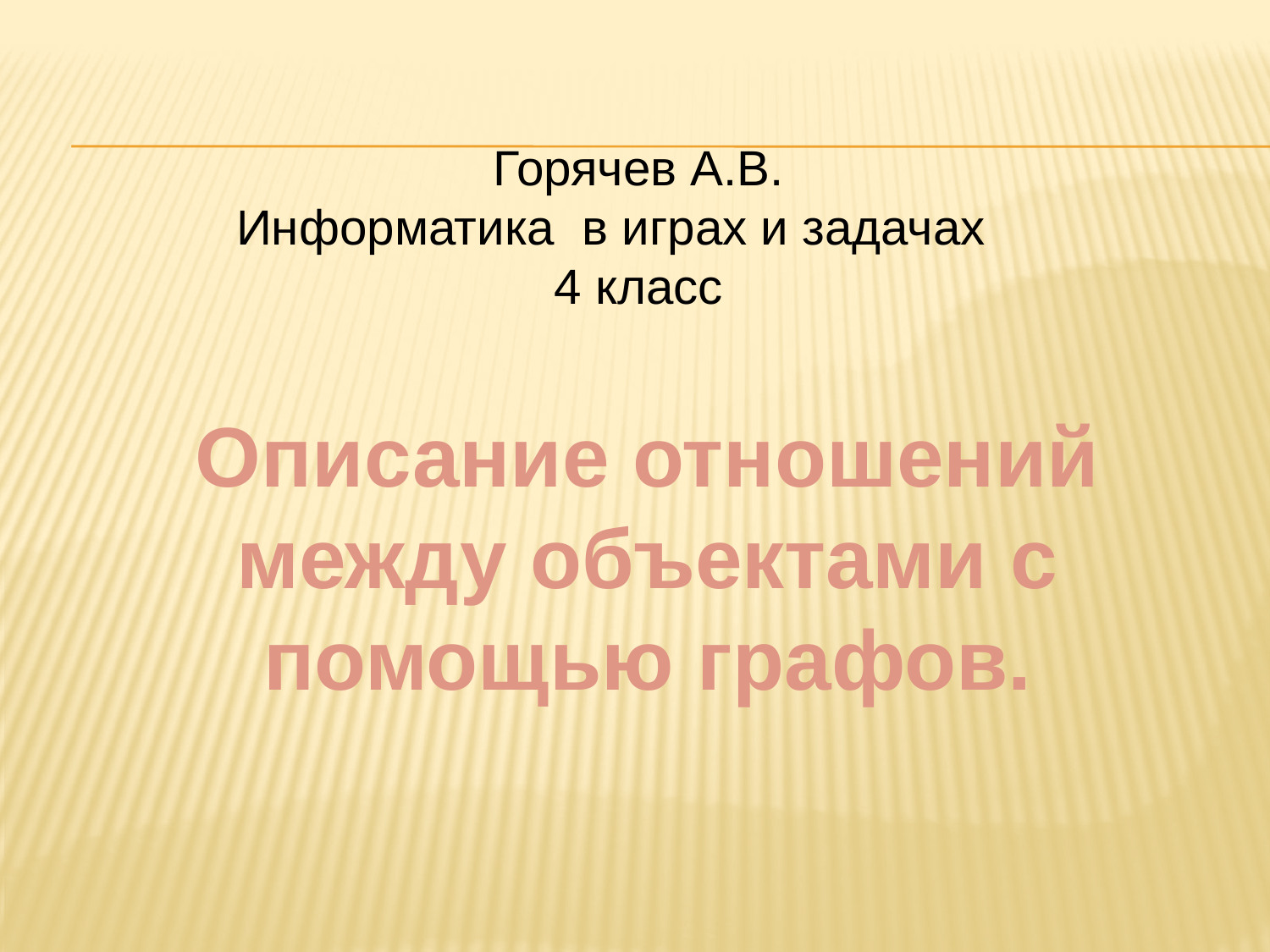

Горячев А.В.
Информатика  в играх и задачах
4 класс
Описание отношений между объектами с помощью графов.